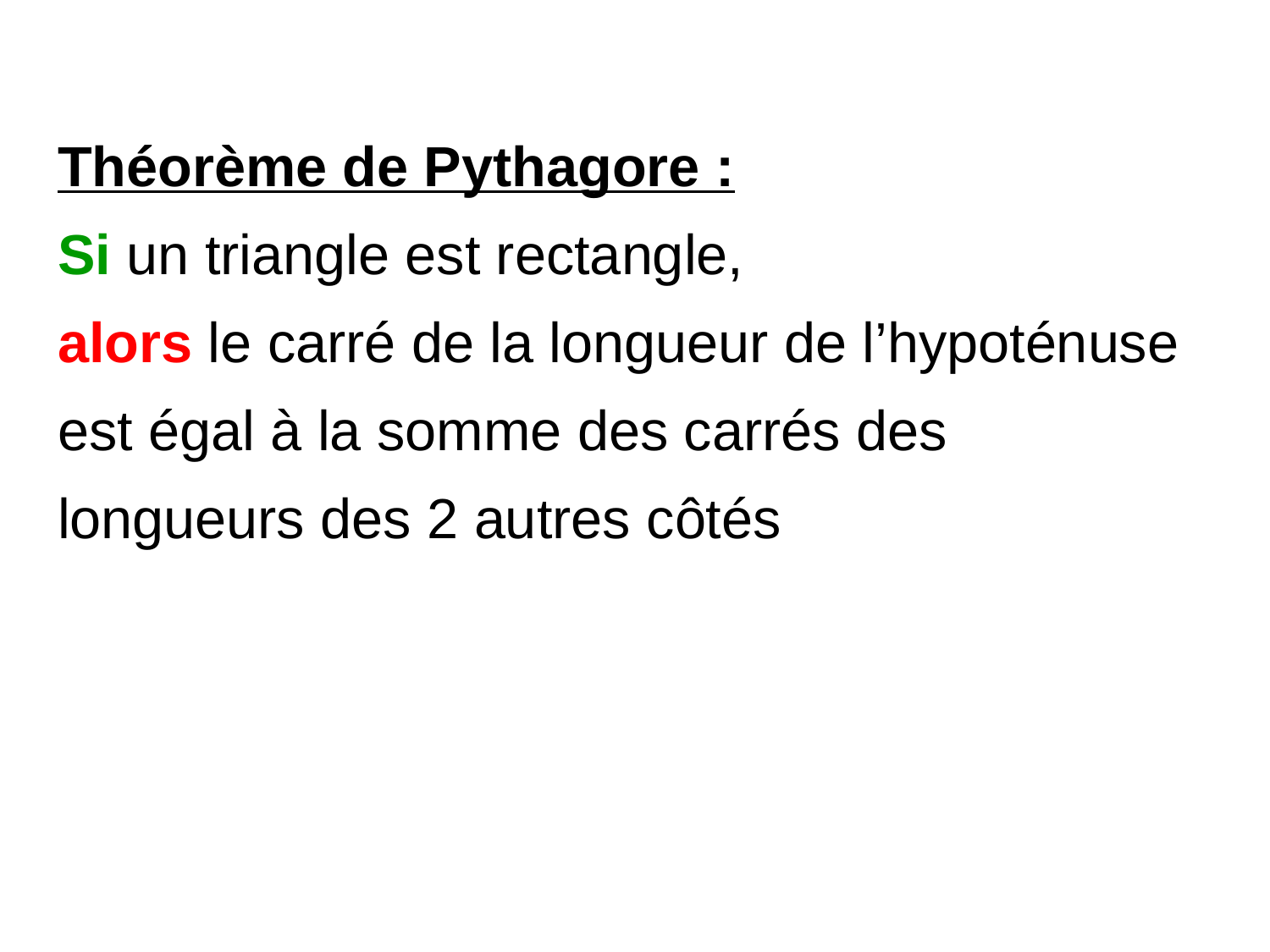

Théorème de Pythagore :
Si un triangle est rectangle,
alors le carré de la longueur de l’hypoténuse est égal à la somme des carrés des longueurs des 2 autres côtés